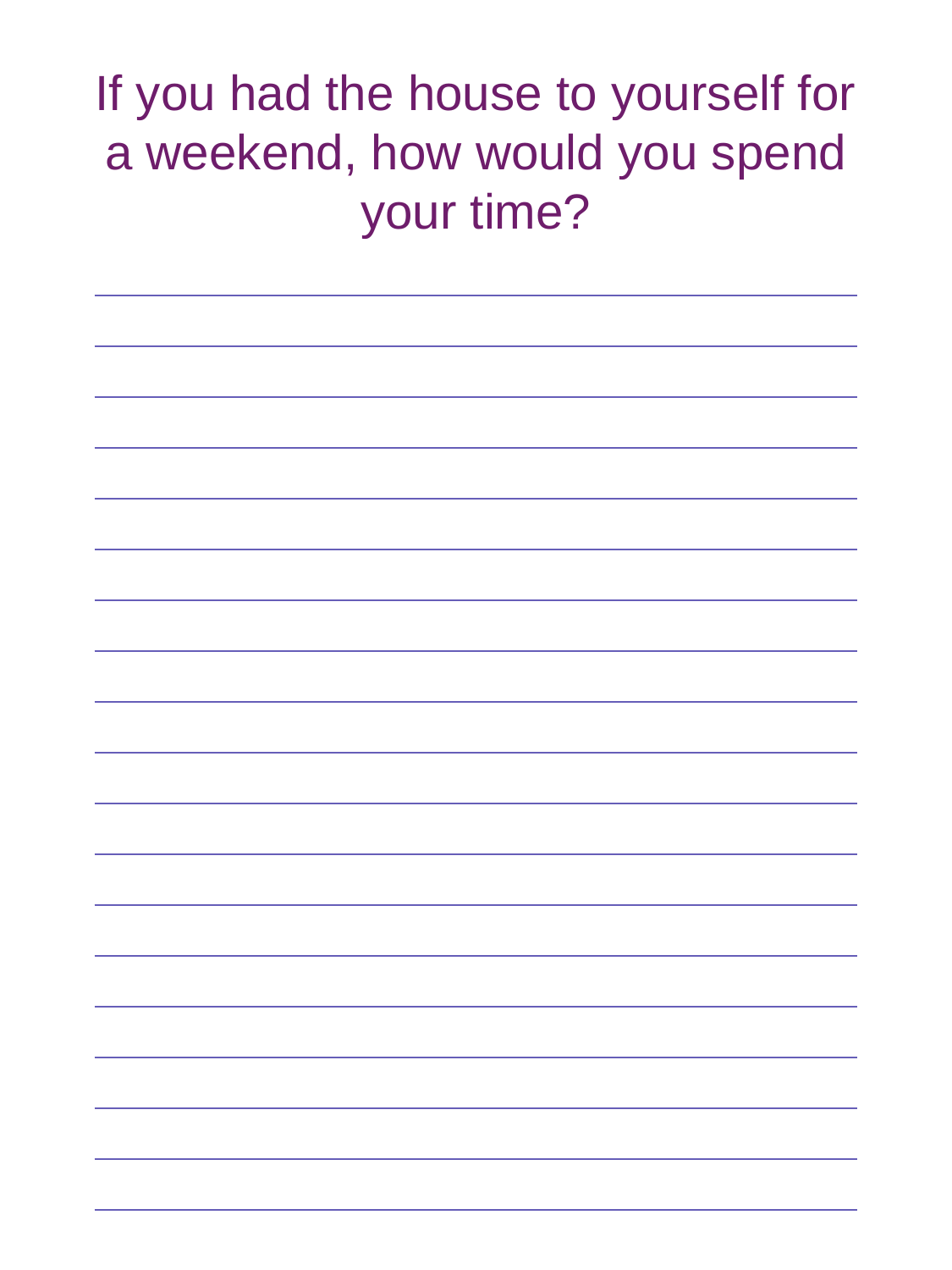

If you had the house to yourself for a weekend, how would you spend your time?
|  |
| --- |
|  |
|  |
|  |
|  |
|  |
|  |
|  |
|  |
|  |
|  |
|  |
|  |
|  |
|  |
|  |
|  |
|  |